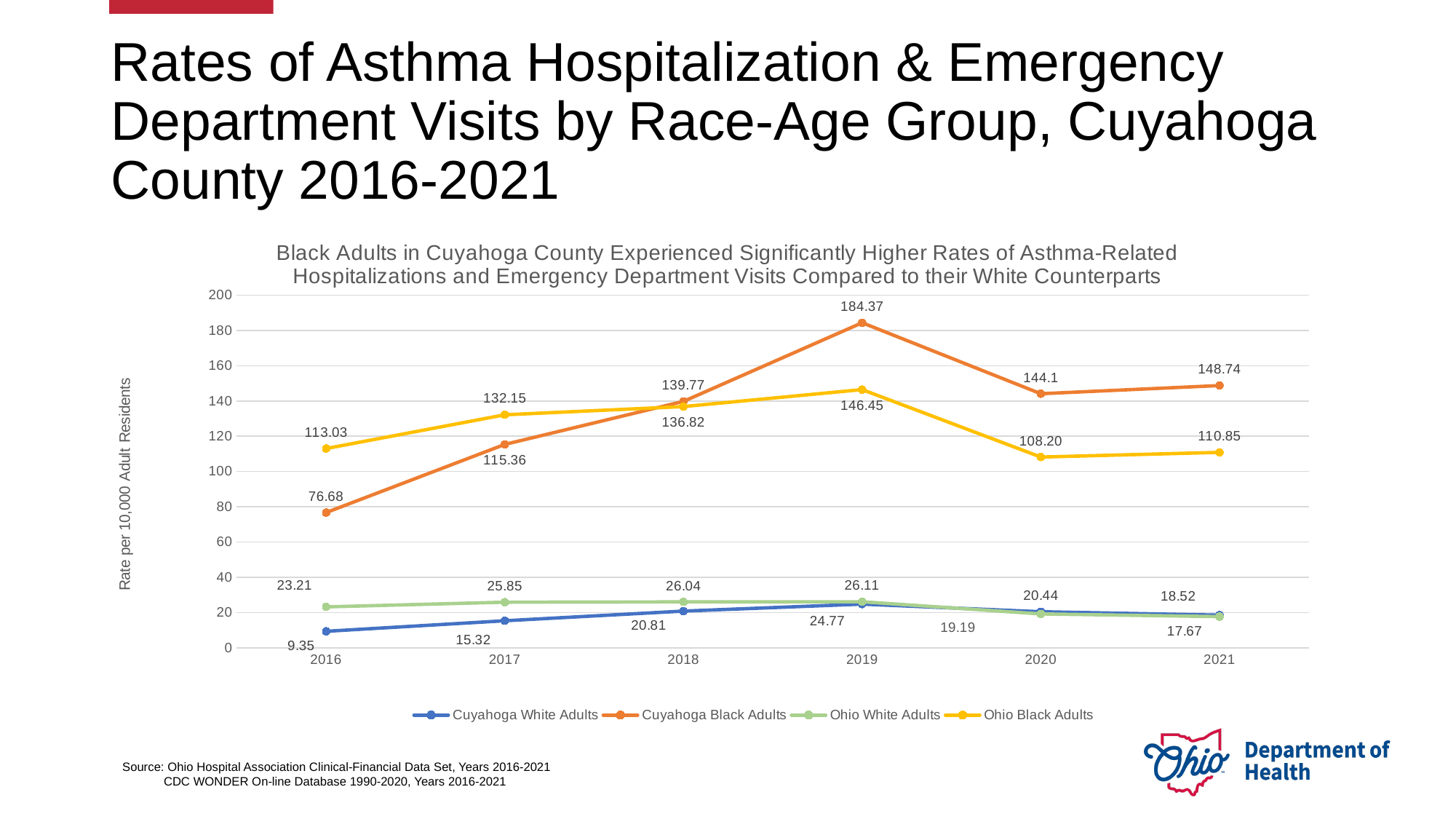

# Rates of Asthma Hospitalization & Emergency Department Visits by Race-Age Group, Cuyahoga County 2016-2021

### Chart: Black Adults in Cuyahoga County Experienced Significantly Higher Rates of Asthma-Related Hospitalizations and Emergency Department Visits Compared to their White Counterparts

| Category | Cuyahoga White Adults  | Cuyahoga Black Adults  | Ohio White Adults  | Ohio Black Adults |
|---|---|---|---|---|
| 2016 | 9.35 | 76.68 | 23.20592166597401 | 113.02654186836551 |
| 2017 | 15.32 | 115.36 | 25.853660865460142 | 132.15024439342727 |
| 2018 | 20.81 | 139.77 | 26.037747990511647 | 136.8159922094368 |
| 2019 | 24.77 | 184.37 | 26.108100890416257 | 146.44674551136245 |
| 2020 | 20.44 | 144.1 | 19.1923341752451 | 108.20050384950439 |
| 2021 | 18.52 | 148.74 | 17.67458023399103 | 110.85141591017455 |
Source: Ohio Hospital Association Clinical-Financial Data Set, Years 2016-2021
CDC WONDER On-line Database 1990-2020, Years 2016-2021